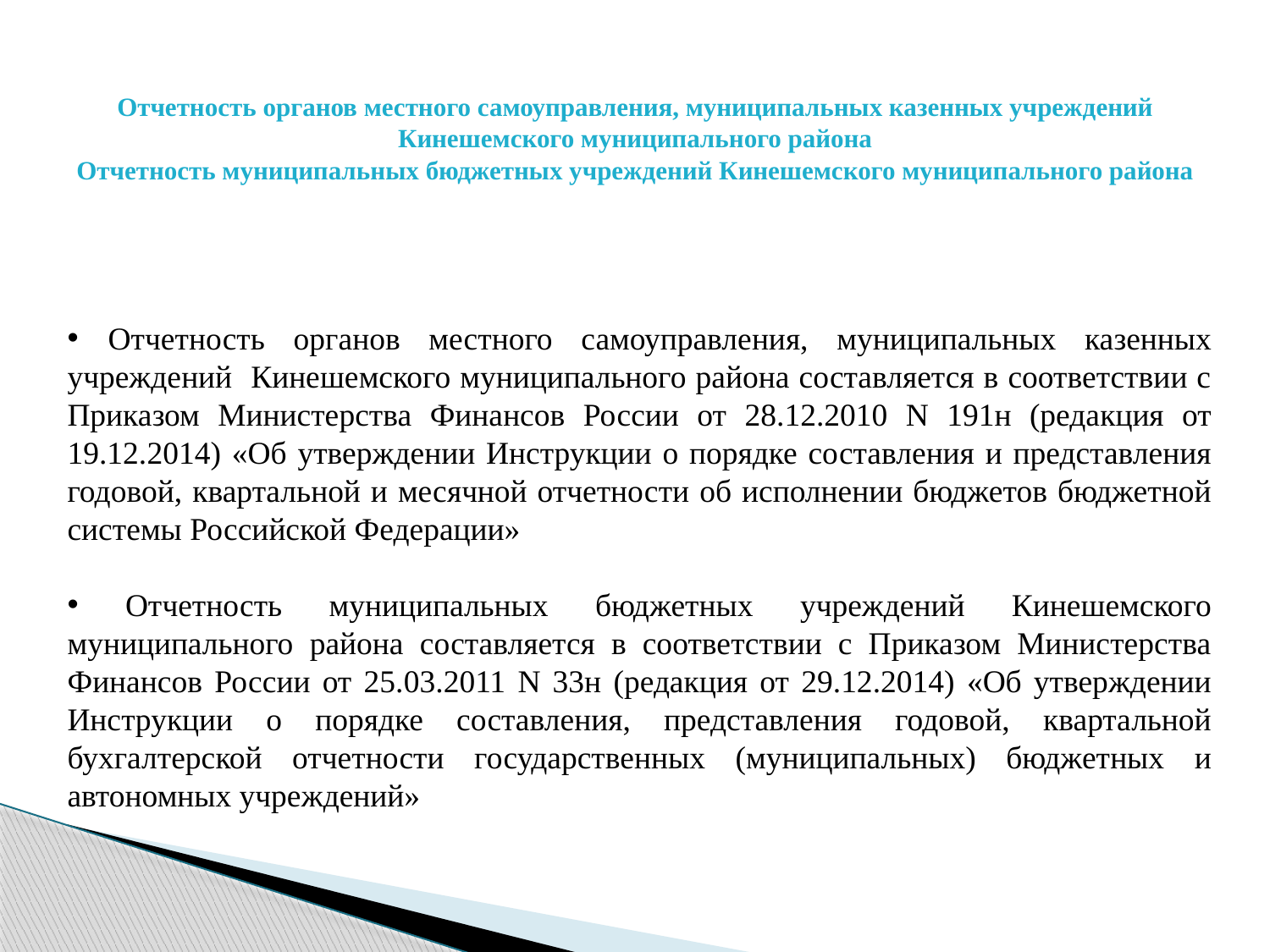

# Отчетность органов местного самоуправления, муниципальных казенных учреждений Кинешемского муниципального района Отчетность муниципальных бюджетных учреждений Кинешемского муниципального района

 Отчетность органов местного самоуправления, муниципальных казенных учреждений  Кинешемского муниципального района составляется в соответствии с Приказом Министерства Финансов России от 28.12.2010 N 191н (редакция от 19.12.2014) «Об утверждении Инструкции о порядке составления и представления годовой, квартальной и месячной отчетности об исполнении бюджетов бюджетной системы Российской Федерации»

 Отчетность муниципальных бюджетных учреждений Кинешемского муниципального района составляется в соответствии с Приказом Министерства Финансов России от 25.03.2011 N 33н (редакция от 29.12.2014) «Об утверждении Инструкции о порядке составления, представления годовой, квартальной бухгалтерской отчетности государственных (муниципальных) бюджетных и автономных учреждений»